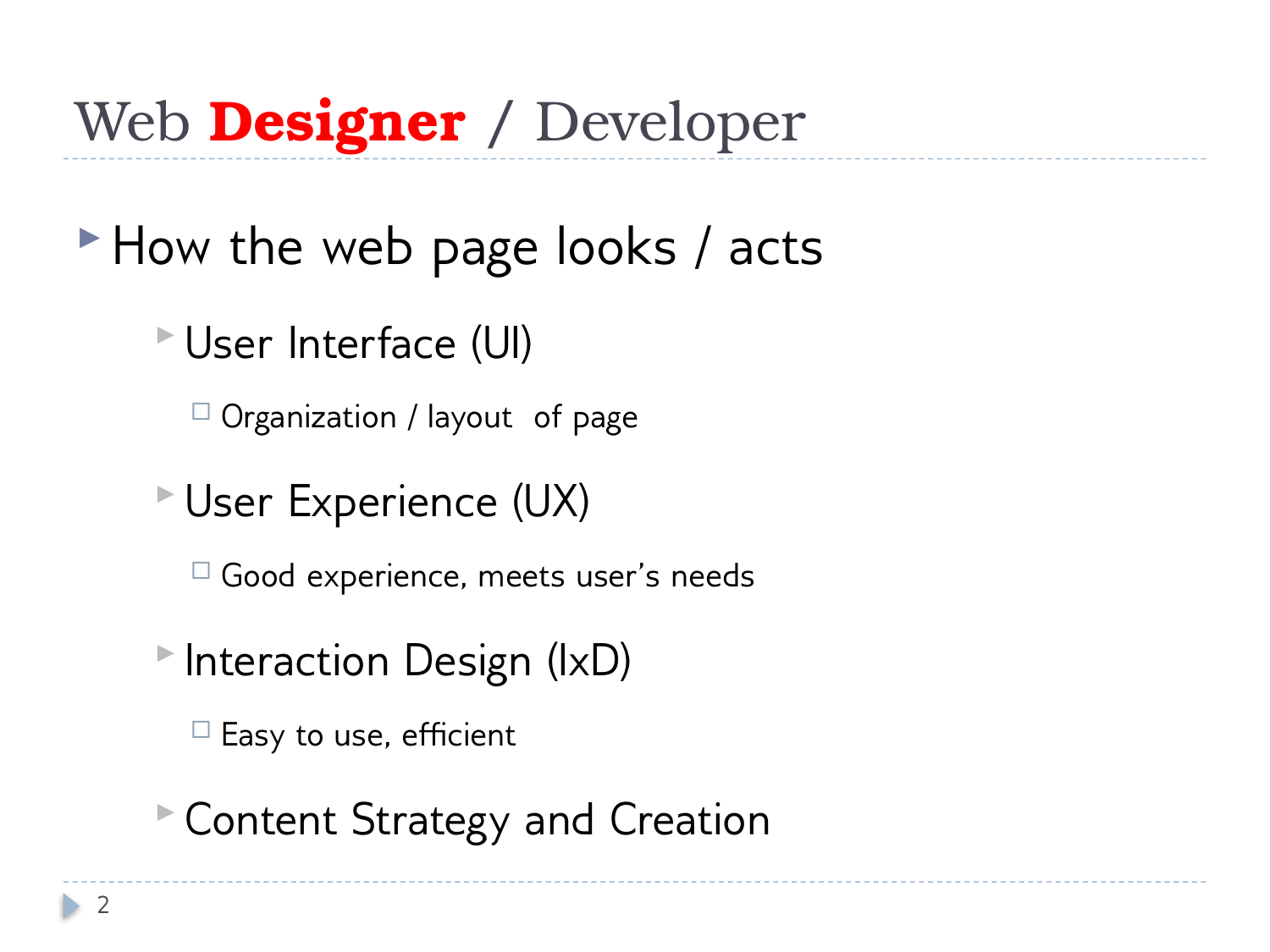

# Web Designer / Developer
How the web page looks / acts
User Interface (UI)
Organization / layout  of page
User Experience (UX)
Good experience, meets user’s needs
Interaction Design (IxD)
Easy to use, efficient
Content Strategy and Creation

2